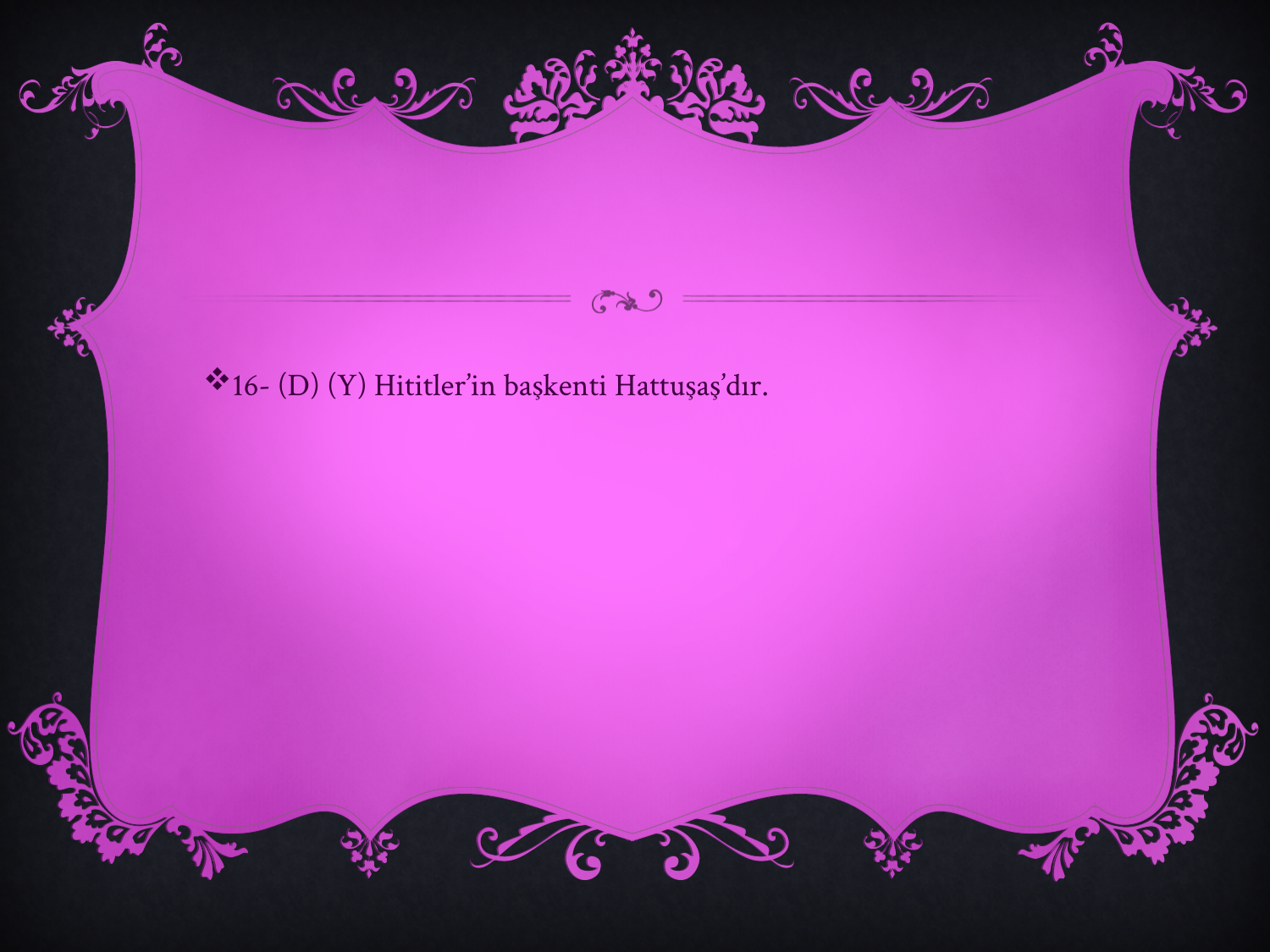

#
16- (D) (Y) Hititler’in başkenti Hattuşaş’dır.